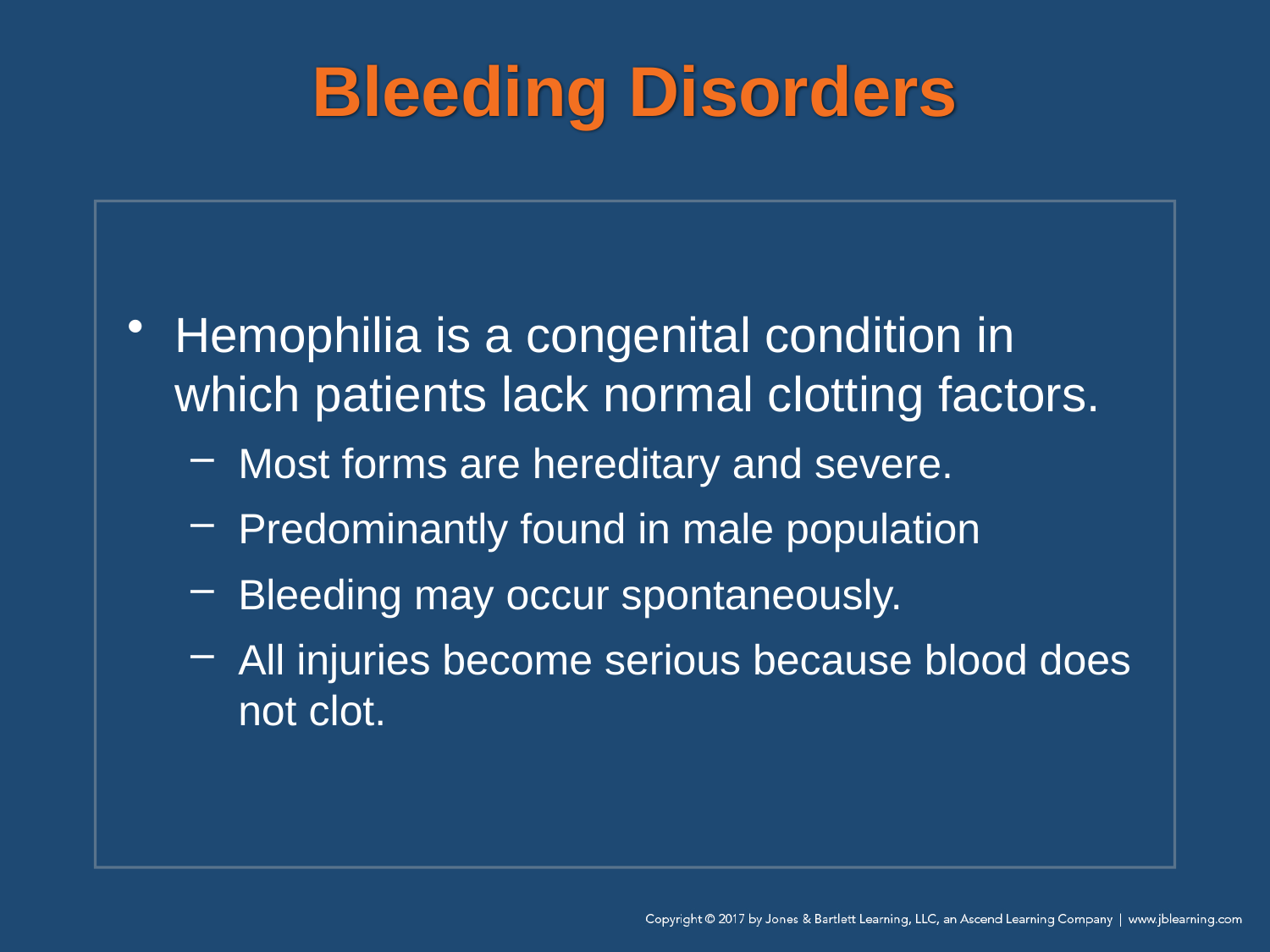

# Bleeding Disorders

Hemophilia is a congenital condition in which patients lack normal clotting factors.
Most forms are hereditary and severe.
Predominantly found in male population
Bleeding may occur spontaneously.
All injuries become serious because blood does not clot.